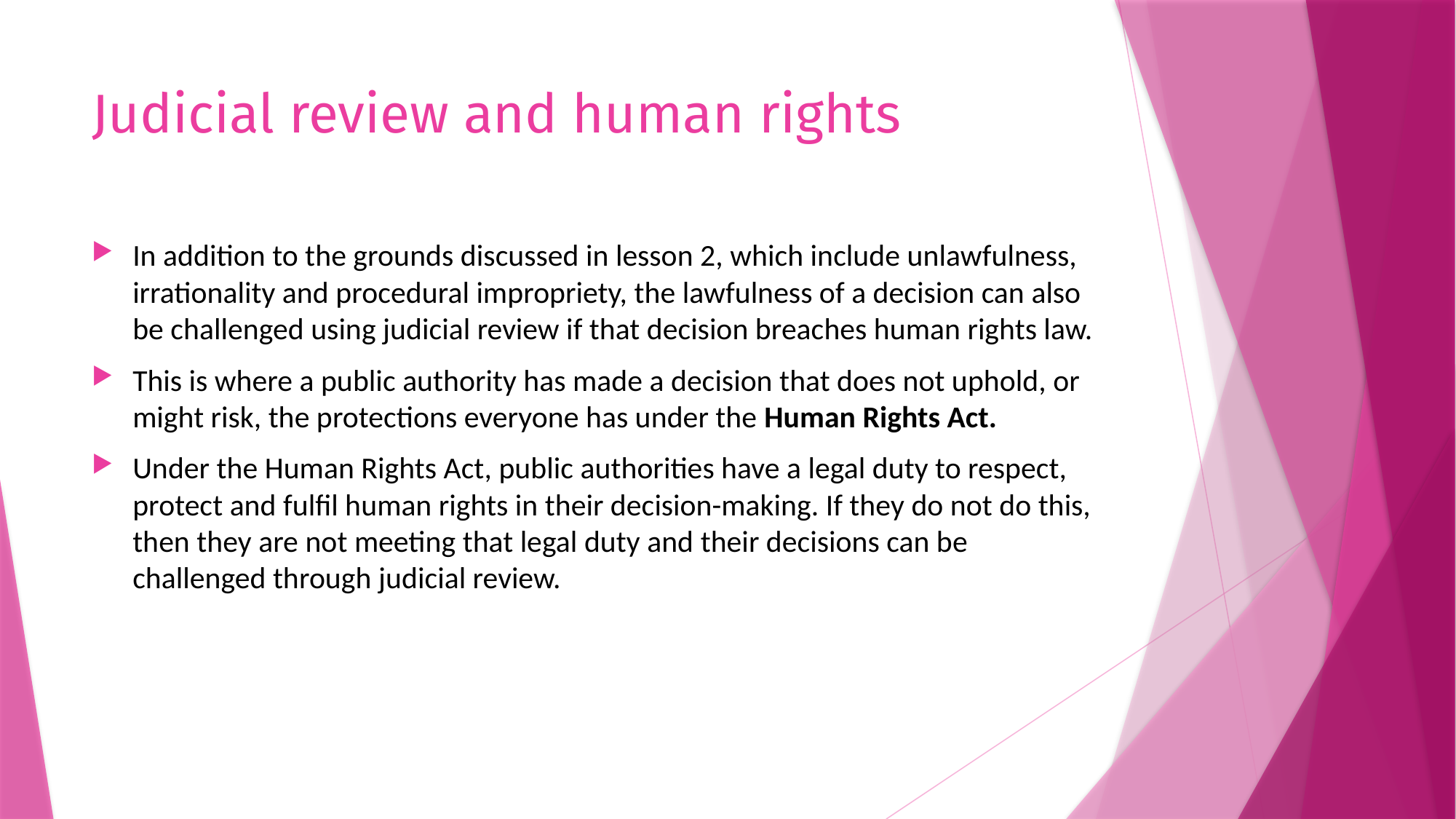

# Judicial review and human rights
In addition to the grounds discussed in lesson 2, which include unlawfulness, irrationality and procedural impropriety, the lawfulness of a decision can also be challenged using judicial review if that decision breaches human rights law.
This is where a public authority has made a decision that does not uphold, or might risk, the protections everyone has under the Human Rights Act.
Under the Human Rights Act, public authorities have a legal duty to respect, protect and fulfil human rights in their decision-making. If they do not do this, then they are not meeting that legal duty and their decisions can be challenged through judicial review.